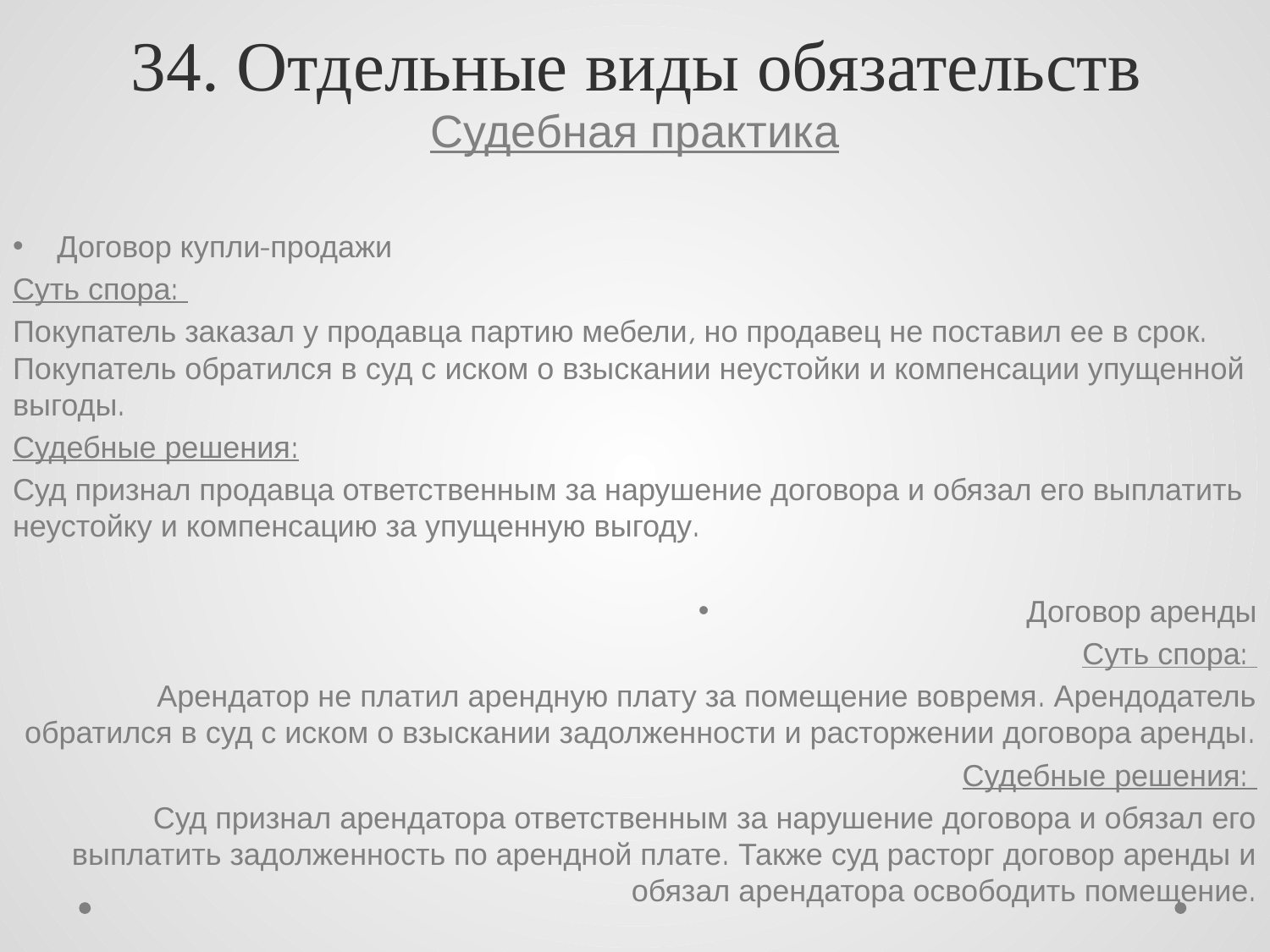

# 34. Отдельные виды обязательств
Судебная практика

Договор купли-продажи
Суть спора:
Покупатель заказал у продавца партию мебели, но продавец не поставил ее в срок. Покупатель обратился в суд с иском о взыскании неустойки и компенсации упущенной выгоды.
Судебные решения:
Суд признал продавца ответственным за нарушение договора и обязал его выплатить неустойку и компенсацию за упущенную выгоду.

Договор аренды
Суть спора:
Арендатор не платил арендную плату за помещение вовремя. Арендодатель обратился в суд с иском о взыскании задолженности и расторжении договора аренды.
Судебные решения:
Суд признал арендатора ответственным за нарушение договора и обязал его выплатить задолженность по арендной плате. Также суд расторг договор аренды и обязал арендатора освободить помещение.